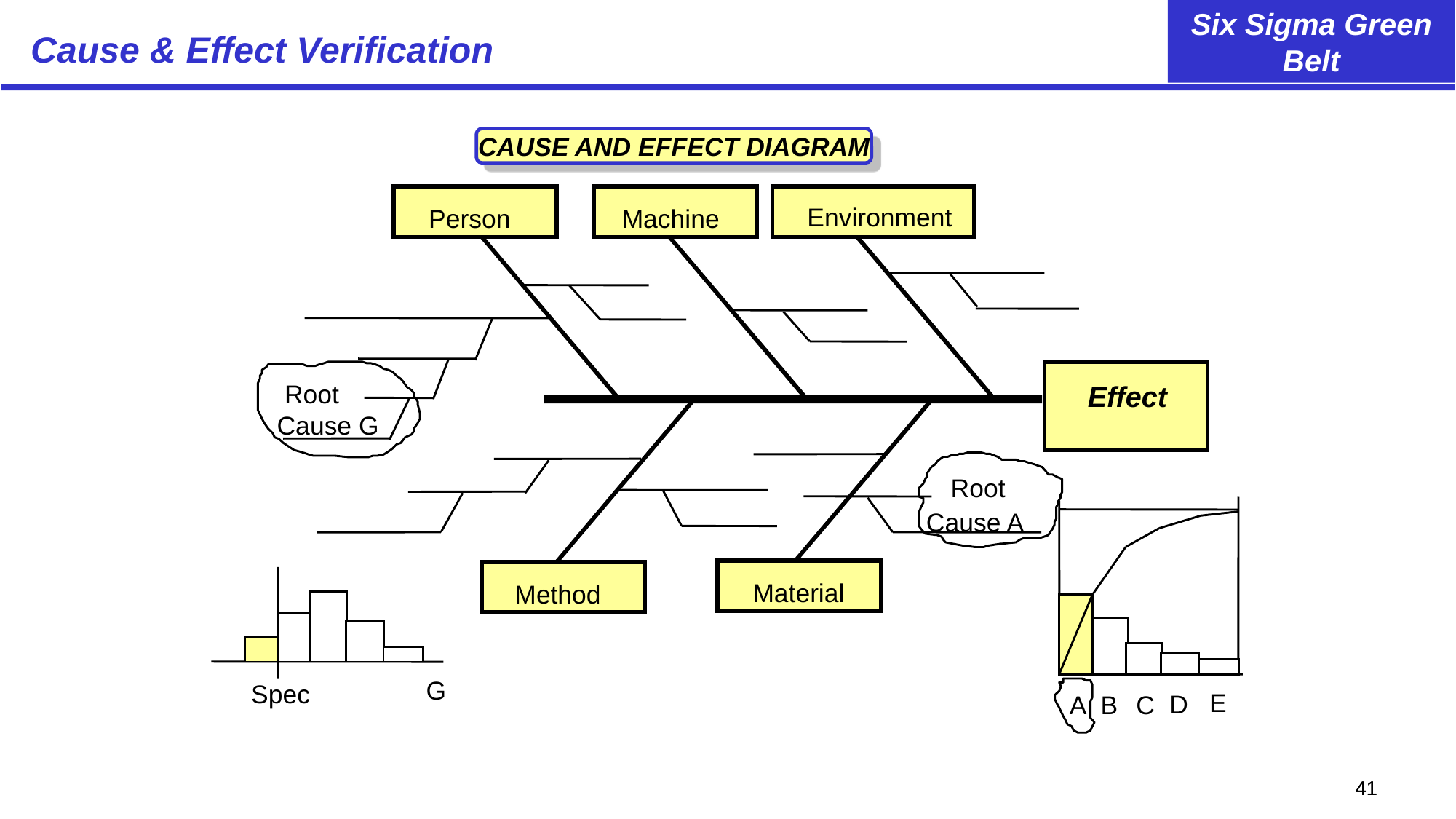

# Cause & Effect Verification

CAUSE AND EFFECT DIAGRAM

Environment

Person

Machine

Root

Effect

Cause G

Root

Cause A

Material

Method

G

Spec

E

D

A

B

C